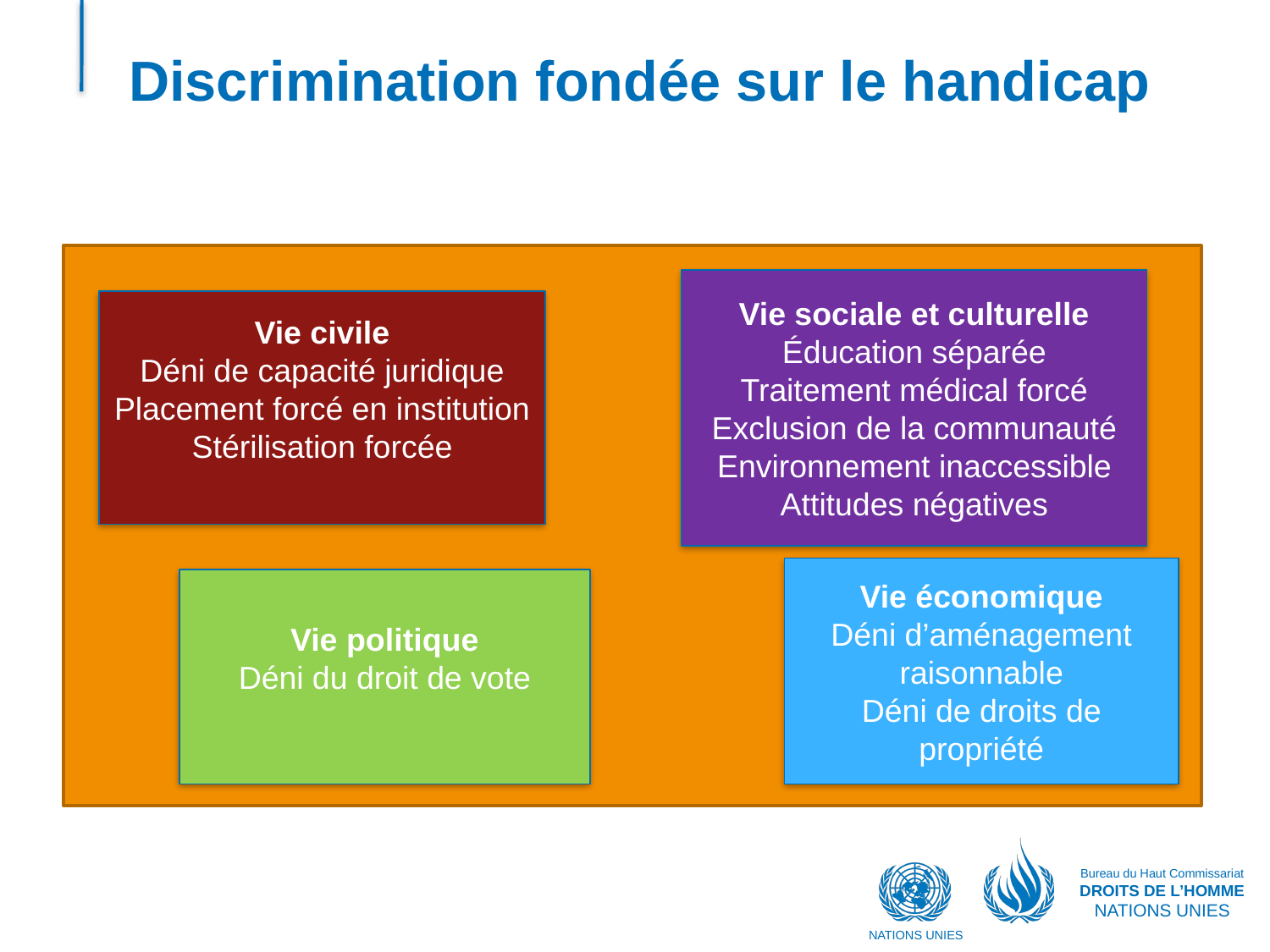

# Discrimination fondée sur le handicap

Vie sociale et culturelle
Éducation séparée
Traitement médical forcé
Exclusion de la communauté
Environnement inaccessible
Attitudes négatives

Vie civile
Déni de capacité juridique
Placement forcé en institution
Stérilisation forcée

Vie économique
Déni d’aménagement raisonnable
Déni de droits de propriété

Vie politique
Déni du droit de vote

Bureau du Haut Commissariat
DROITS DE L’HOMME
NATIONS UNIES
NATIONS UNIES